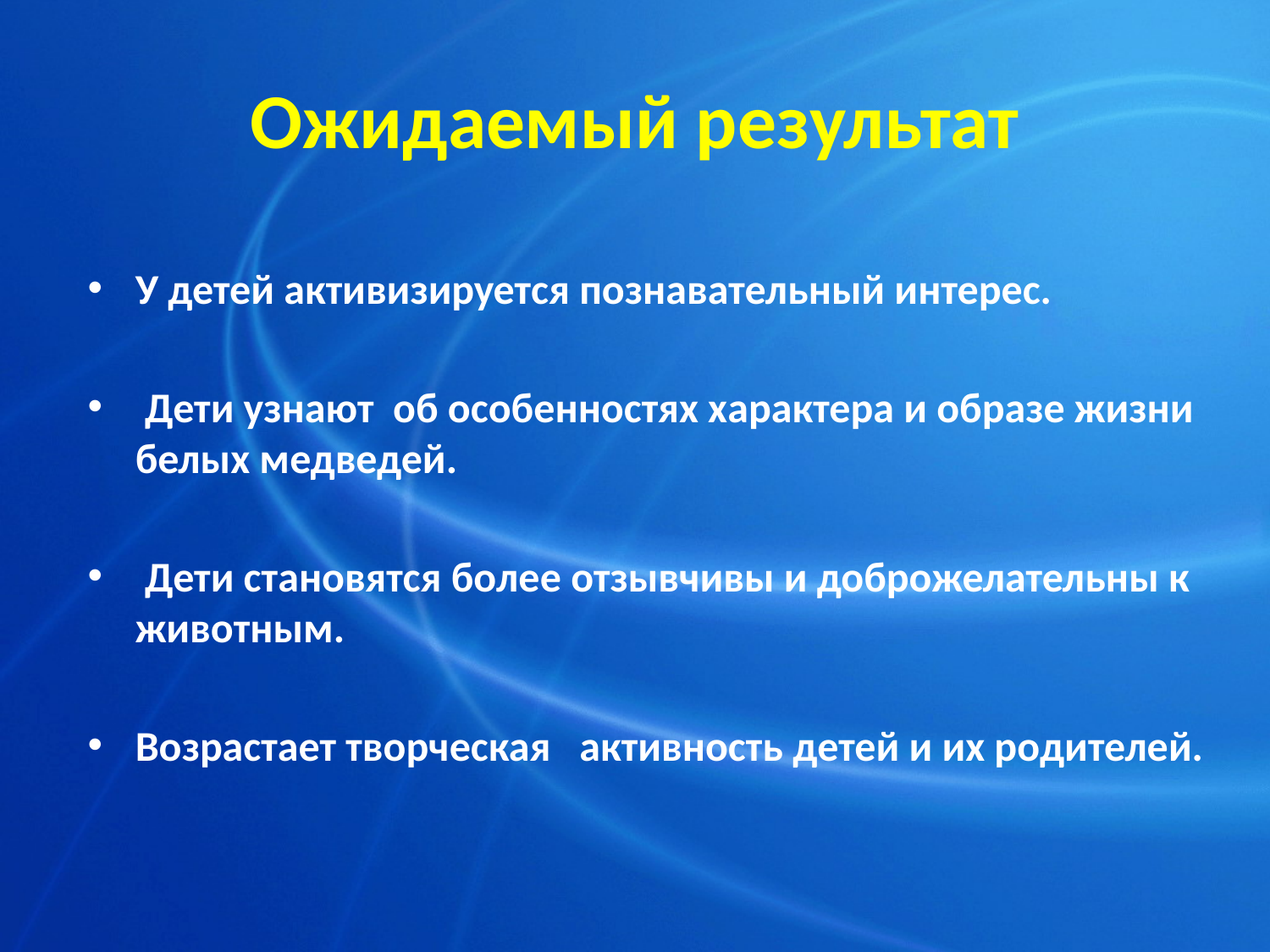

# Ожидаемый результат

У детей активизируется познавательный интерес.

 Дети узнают  об особенностях характера и образе жизни белых медведей.

 Дети становятся более отзывчивы и доброжелательны к животным.

Возрастает творческая   активность детей и их родителей.